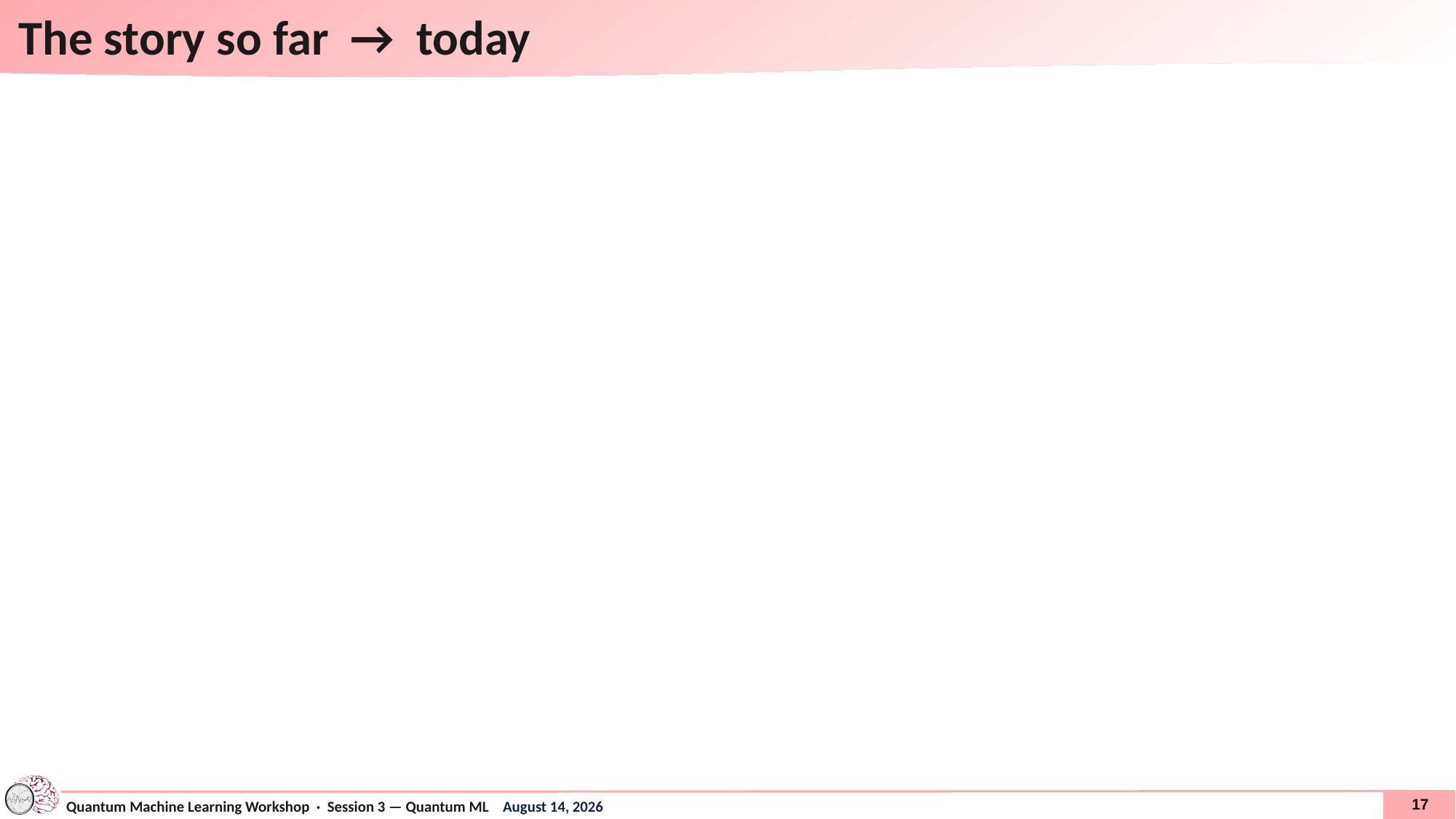

# The story so far  →  today